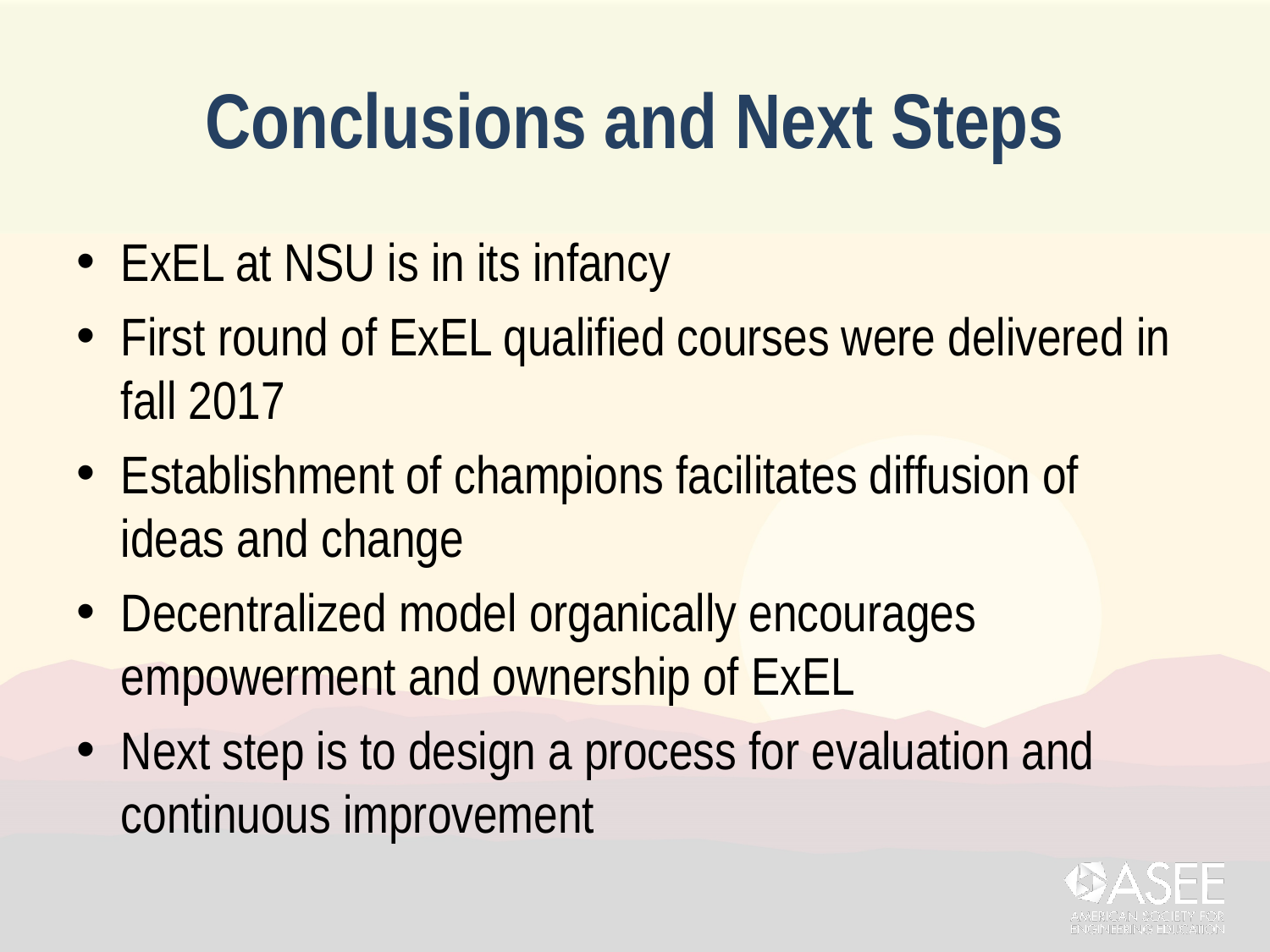

# Conclusions and Next Steps
ExEL at NSU is in its infancy
First round of ExEL qualified courses were delivered in fall 2017
Establishment of champions facilitates diffusion of ideas and change
Decentralized model organically encourages empowerment and ownership of ExEL
Next step is to design a process for evaluation and continuous improvement